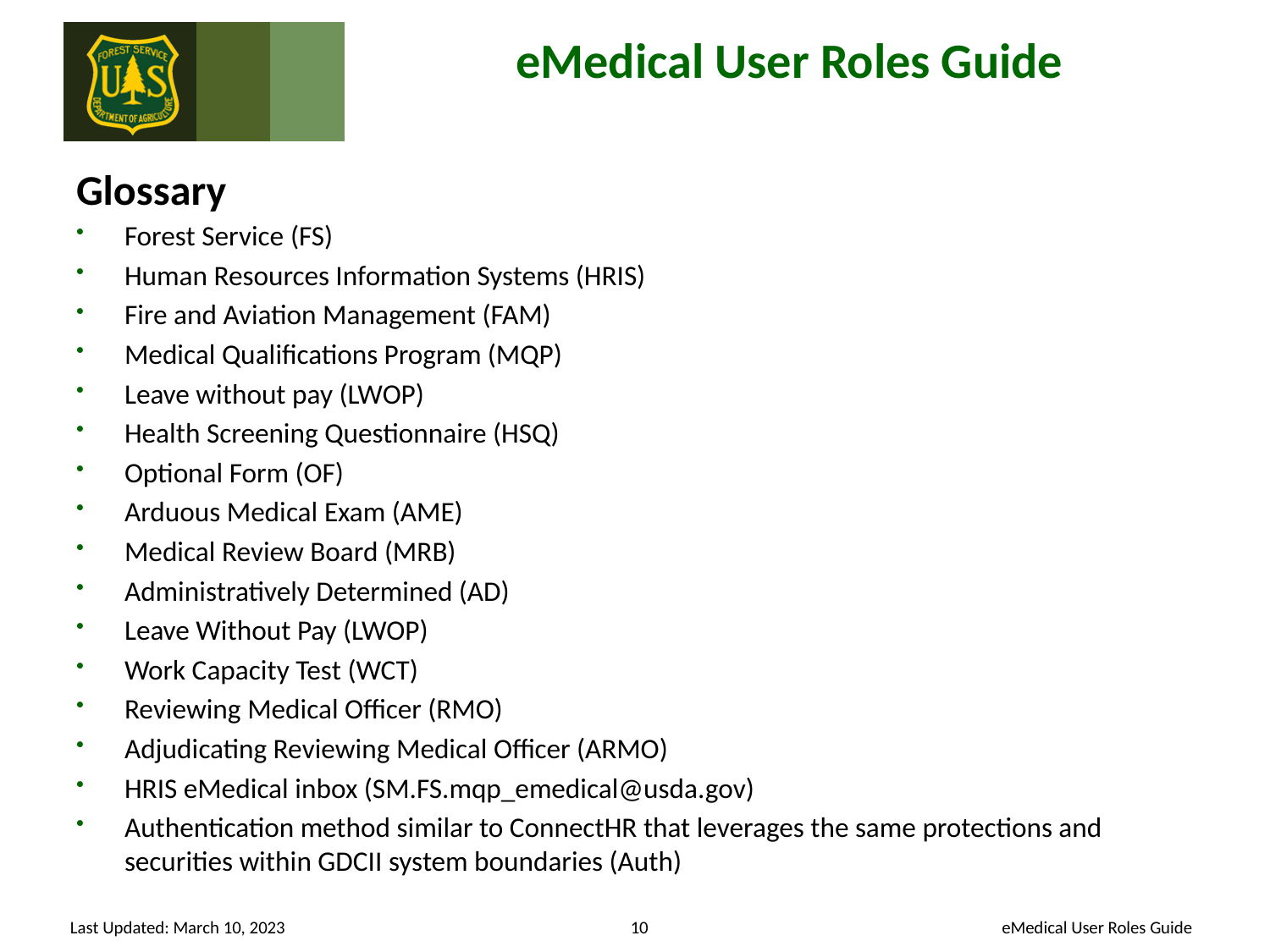

# Glossary
Forest Service (FS)
Human Resources Information Systems (HRIS)
Fire and Aviation Management (FAM)
Medical Qualifications Program (MQP)
Leave without pay (LWOP)
Health Screening Questionnaire (HSQ)
Optional Form (OF)
Arduous Medical Exam (AME)
Medical Review Board (MRB)
Administratively Determined (AD)
Leave Without Pay (LWOP)
Work Capacity Test (WCT)
Reviewing Medical Officer (RMO)
Adjudicating Reviewing Medical Officer (ARMO)
HRIS eMedical inbox (SM.FS.mqp_emedical@usda.gov)
Authentication method similar to ConnectHR that leverages the same protections and securities within GDCII system boundaries (Auth)